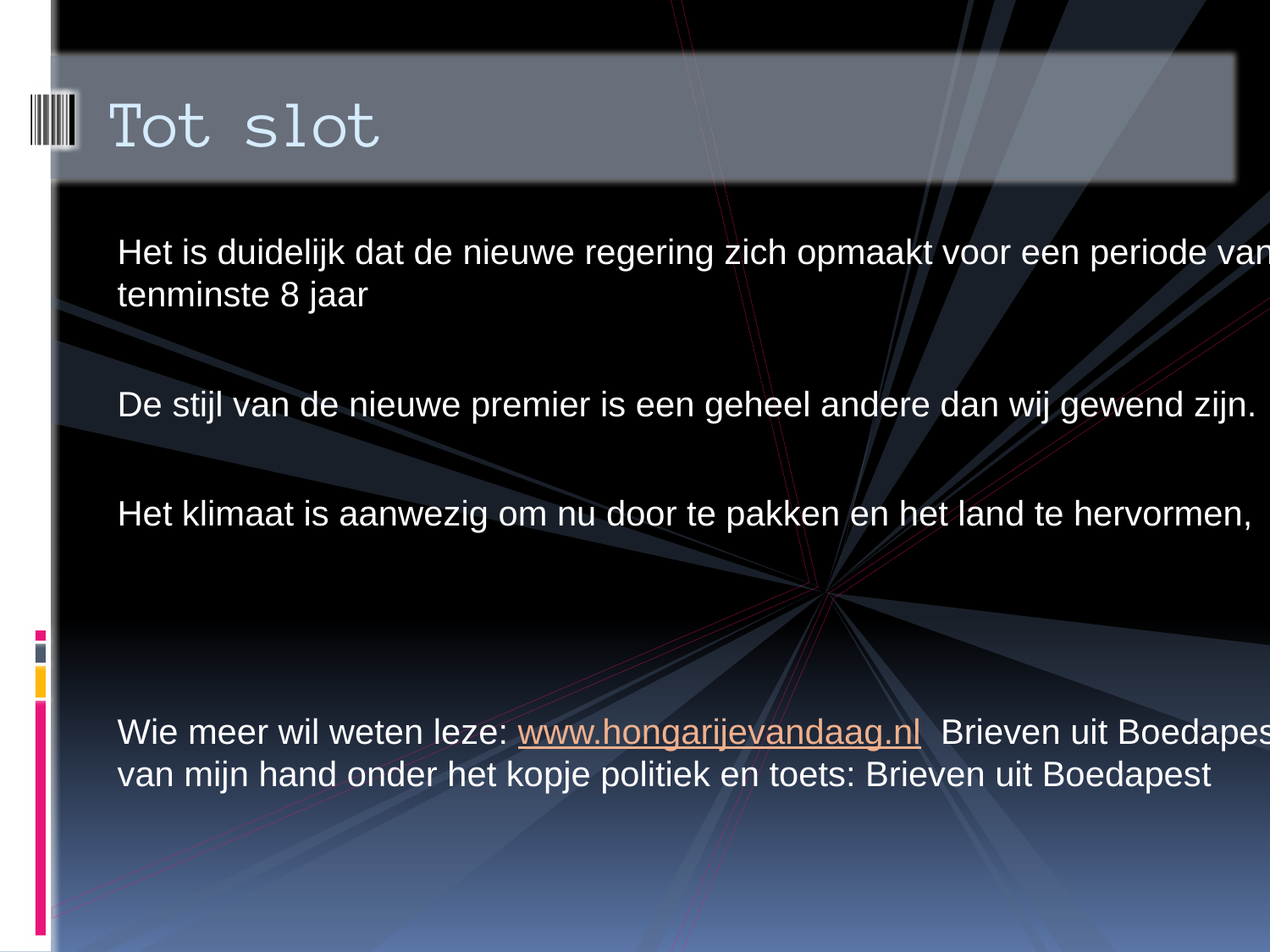

# Tot slot

Het is duidelijk dat de nieuwe regering zich opmaakt voor een periode van tenminste 8 jaar

De stijl van de nieuwe premier is een geheel andere dan wij gewend zijn.

Het klimaat is aanwezig om nu door te pakken en het land te hervormen,

Wie meer wil weten leze: www.hongarijevandaag.nl  Brieven uit Boedapest van mijn hand onder het kopje politiek en toets: Brieven uit Boedapest

Wie meer wil weten leze mijn brieven nuit Boedapest op www.hongarijevandaag.nl onder politiek en de toets brieven uit Hongarije